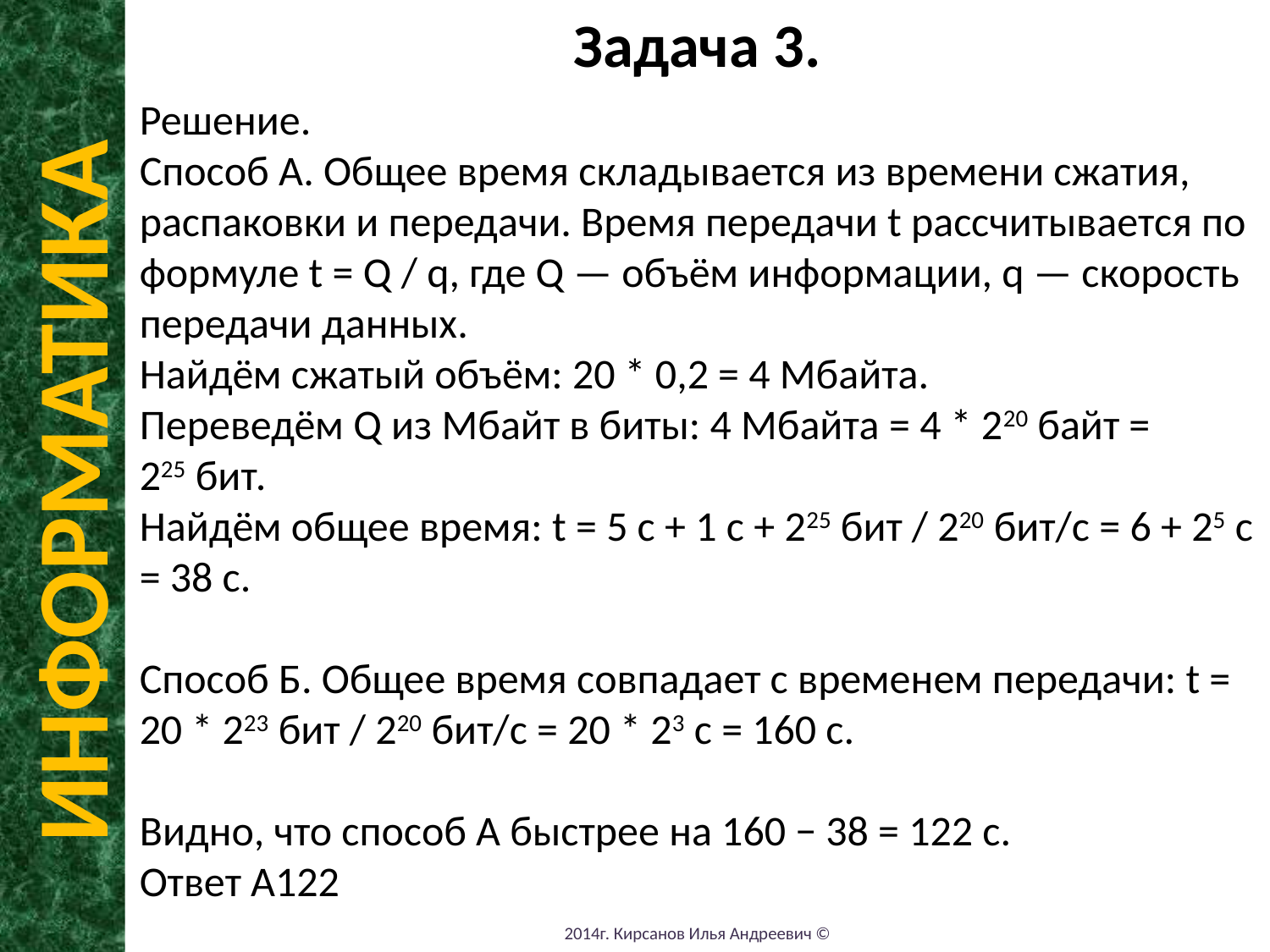

Задача 3.

Решение.
Способ А. Общее время складывается из времени сжатия, распаковки и передачи. Время передачи t рассчитывается по формуле t = Q / q, где Q — объём информации, q — cкорость передачи данных.
Найдём сжатый объём: 20 * 0,2 = 4 Мбайта.
Переведём Q из Мбайт в биты: 4 Мбайта = 4 * 220 байт = 225 бит.
Найдём общее время: t = 5 с + 1 с + 225 бит / 220 бит/с = 6 + 25 с = 38 с.

Способ Б. Общее время совпадает с временем передачи: t = 20 * 223 бит / 220 бит/с = 20 * 23 с = 160 с.

Видно, что способ A быстрее на 160 − 38 = 122 с.
Ответ А122

ИНФОРМАТИКА
2014г. Кирсанов Илья Андреевич ©